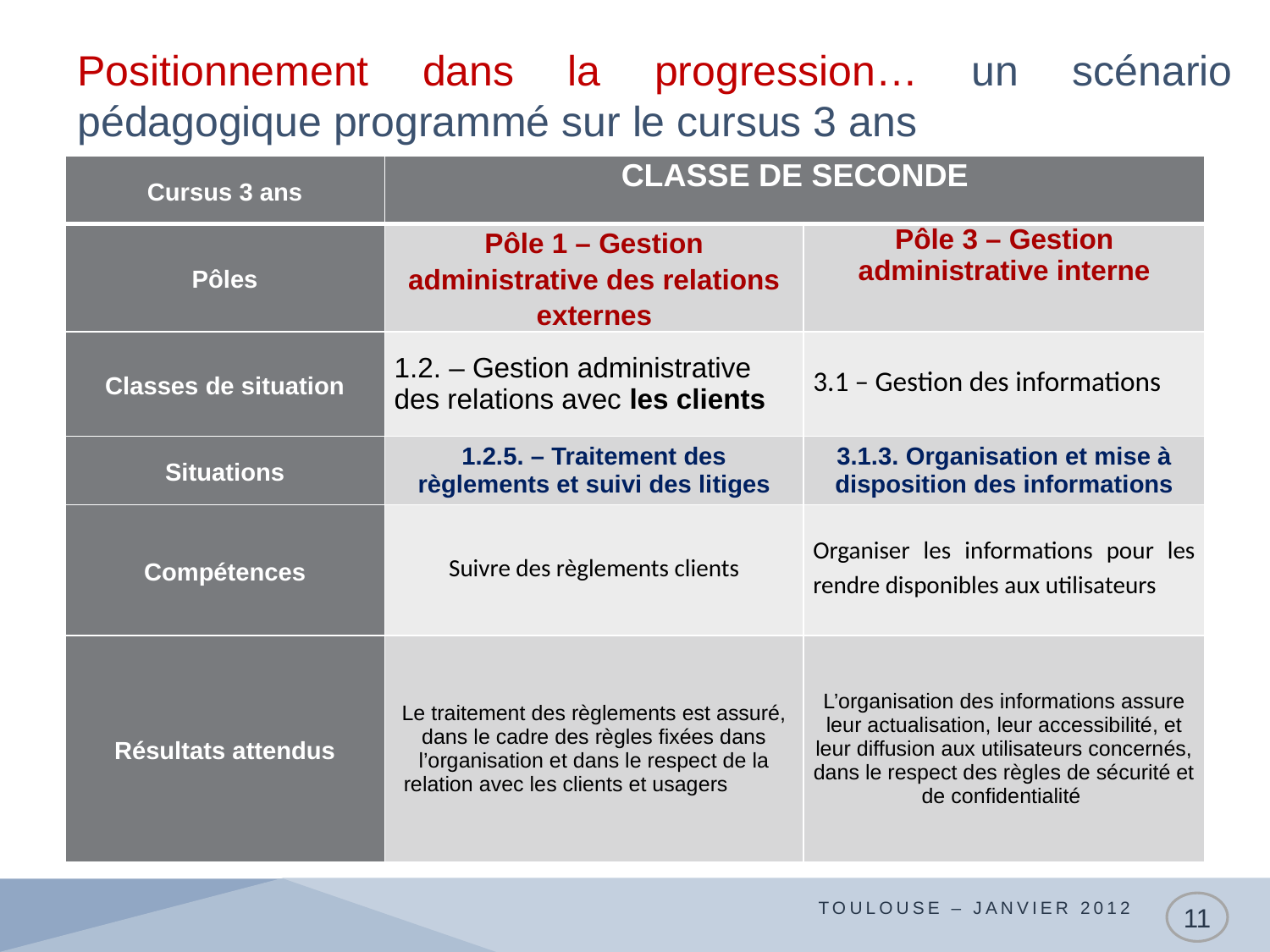

# Positionnement dans la progression… un scénario pédagogique programmé sur le cursus 3 ans
| Cursus 3 ans | CLASSE DE SECONDE |  |
| --- | --- | --- |
| Pôles | Pôle 1 – Gestion administrative des relations externes | Pôle 3 – Gestion administrative interne |
| Classes de situation | 1.2. – Gestion administrative des relations avec les clients | 3.1 – Gestion des informations |
| Situations | 1.2.5. – Traitement des règlements et suivi des litiges | 3.1.3. Organisation et mise à disposition des informations |
| Compétences | Suivre des règlements clients | Organiser les informations pour les rendre disponibles aux utilisateurs |
| Résultats attendus | Le traitement des règlements est assuré, dans le cadre des règles fixées dans l’organisation et dans le respect de la relation avec les clients et usagers | L’organisation des informations assure leur actualisation, leur accessibilité, et leur diffusion aux utilisateurs concernés, dans le respect des règles de sécurité et de confidentialité |
TOULOUSE – JANVIER 2012
11